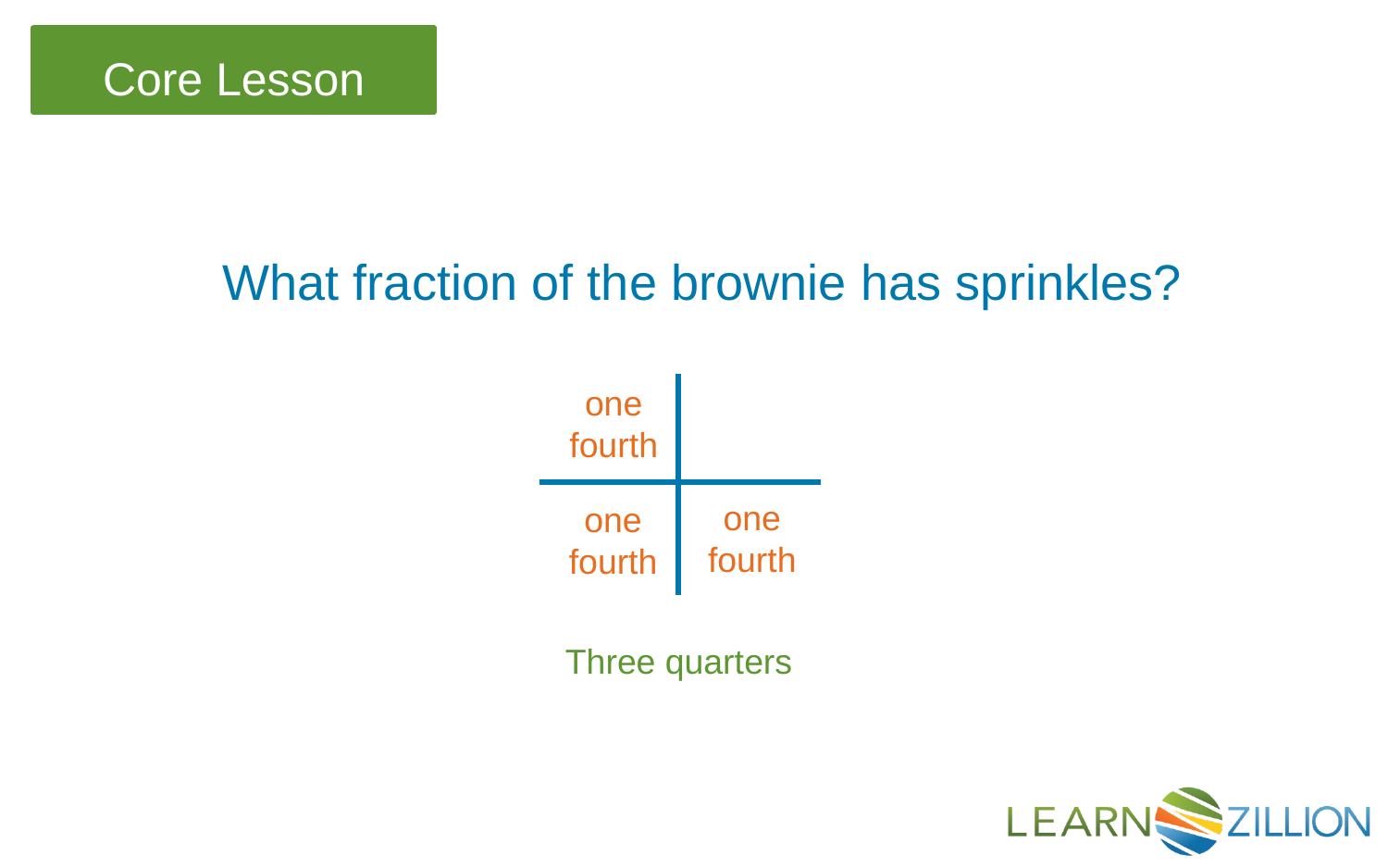

What fraction of the brownie has sprinkles?
one fourth
one fourth
one fourth
Three quarters